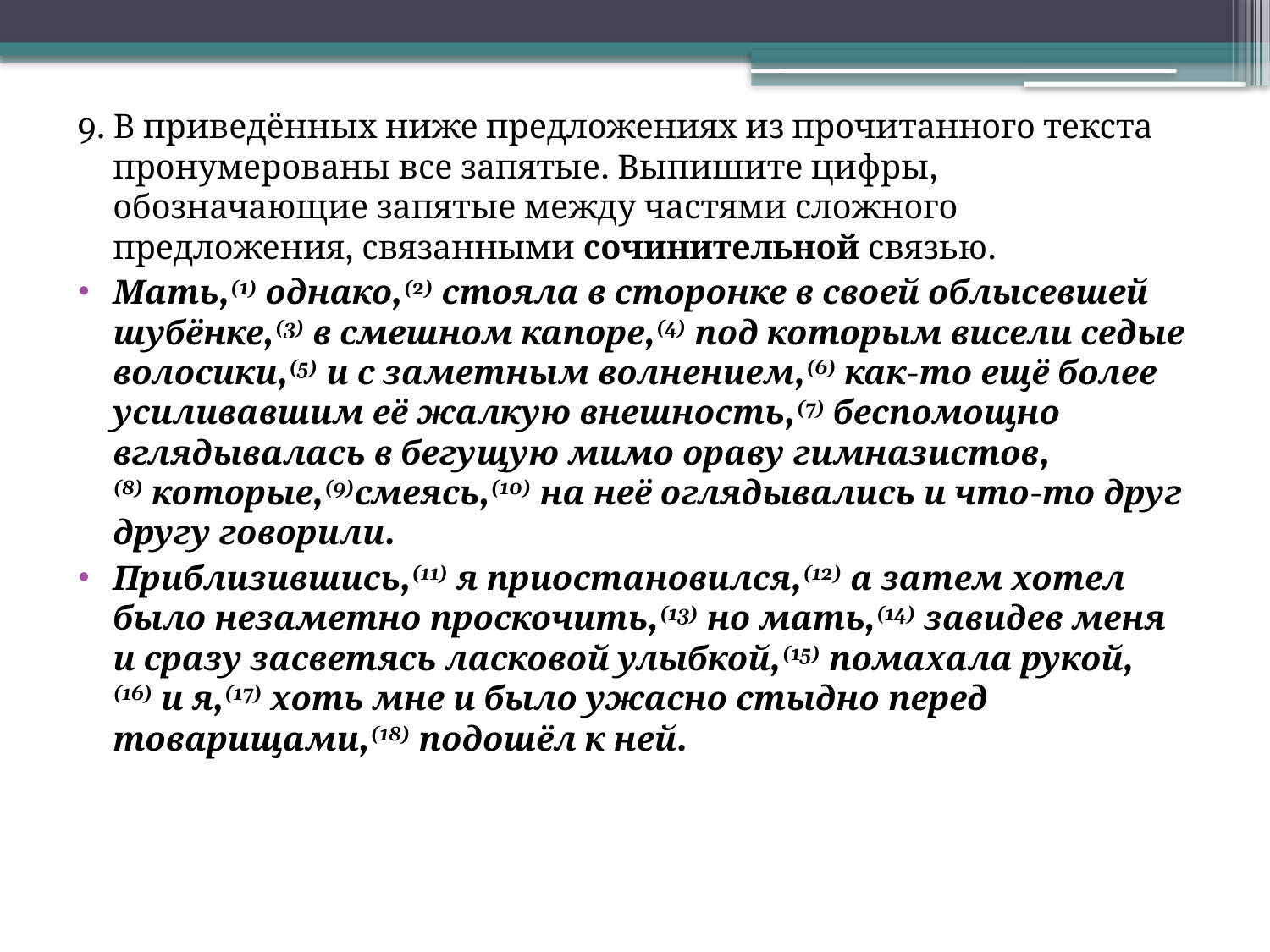

9. В приведённых ниже предложениях из прочитанного текста пронумерованы все запятые. Выпишите цифры, обозначающие запятые между частями сложного предложения, связанными сочинительной связью.
Мать,(1) однако,(2) стояла в сторонке в своей облысевшей шубёнке,(3) в смешном капоре,(4) под которым висели седые волосики,(5) и с заметным волнением,(6) как-то ещё более усиливавшим её жалкую внешность,(7) беспомощно вглядывалась в бегущую мимо ораву гимназистов,(8) которые,(9)смеясь,(10) на неё оглядывались и что-то друг другу говорили.
Приблизившись,(11) я приостановился,(12) а затем хотел было незаметно проскочить,(13) но мать,(14) завидев меня и сразу засветясь ласковой улыбкой,(15) помахала рукой,(16) и я,(17) хоть мне и было ужасно стыдно перед товарищами,(18) подошёл к ней.